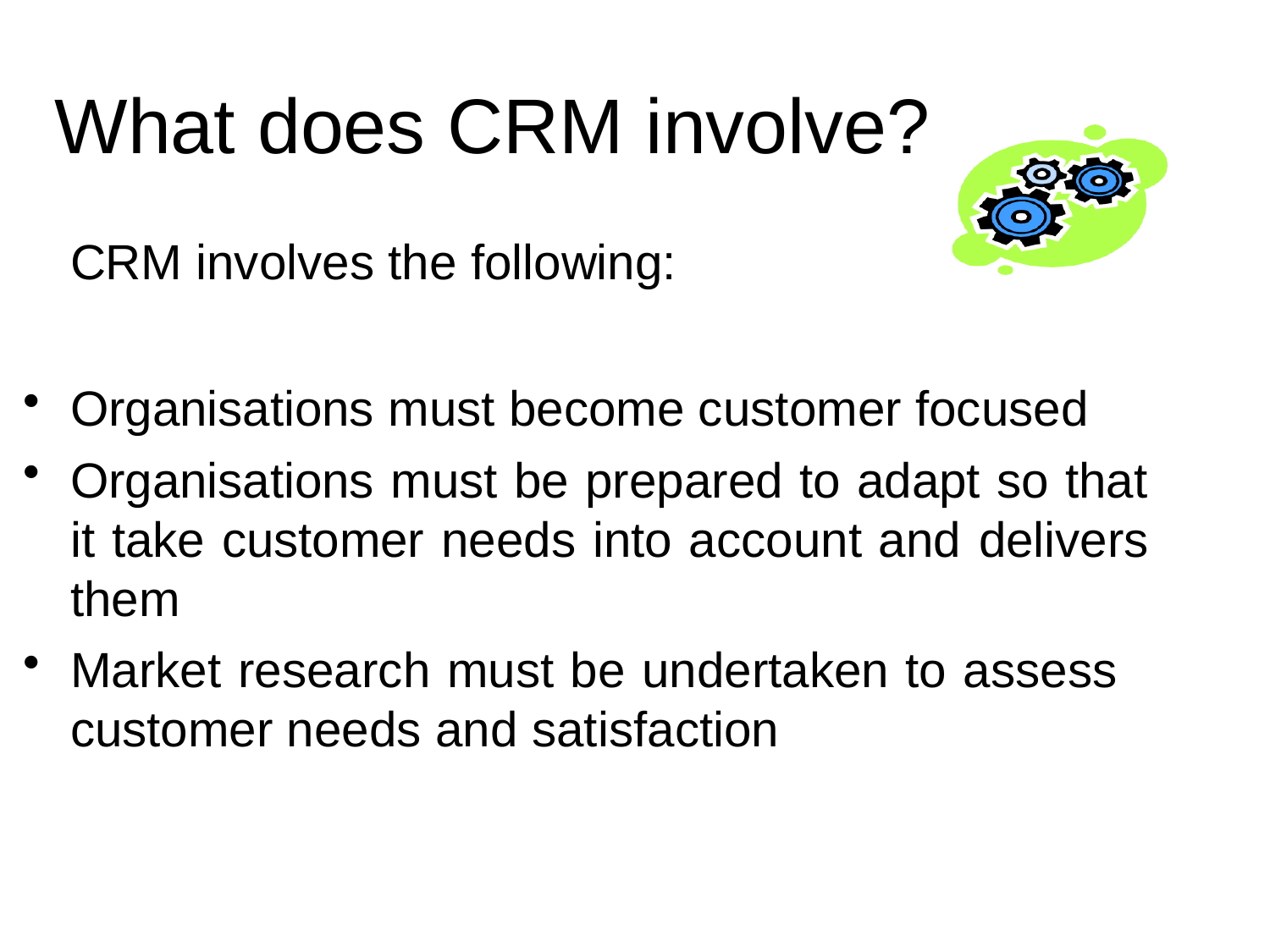

# What does CRM involve?

CRM involves the following:

Organisations must become customer focused
Organisations must be prepared to adapt so that  it take customer needs into account and delivers  them
Market research must be undertaken to assess  customer needs and satisfaction